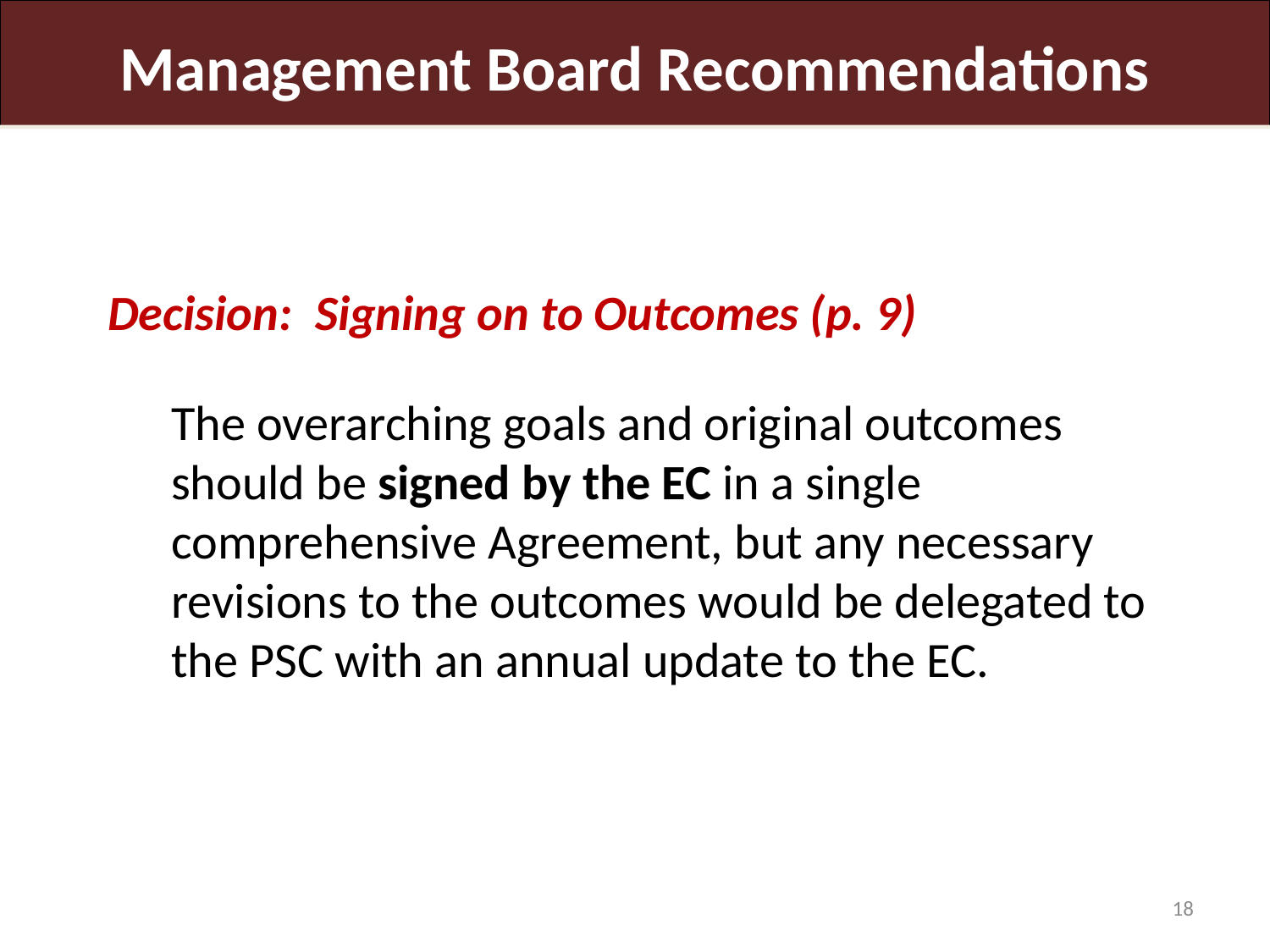

Management Board Recommendations

Decision:  Signing on to Outcomes (p. 9)

	The overarching goals and original outcomes should be signed by the EC in a single comprehensive Agreement, but any necessary revisions to the outcomes would be delegated to the PSC with an annual update to the EC.

18